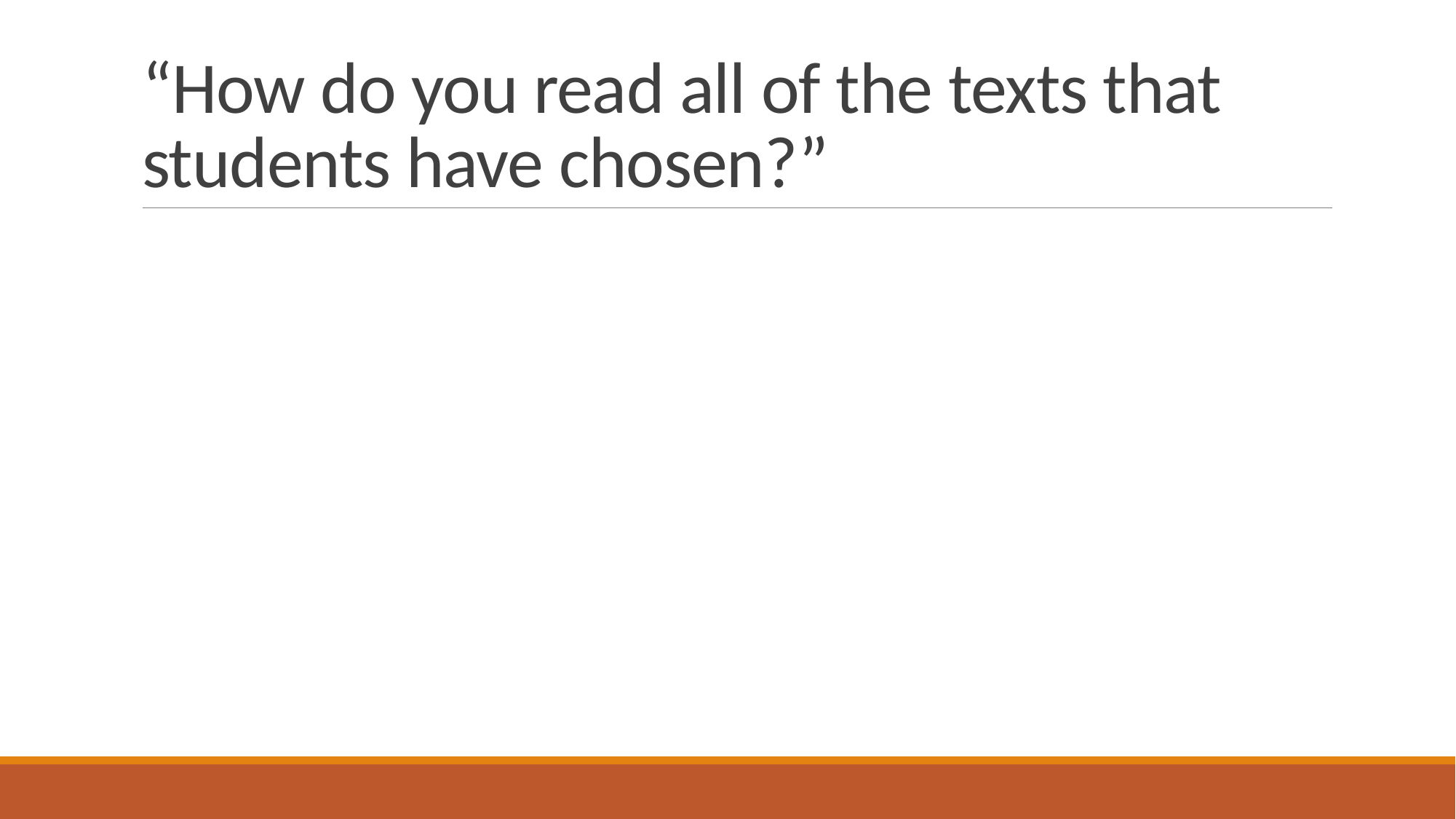

# “How do you read all of the texts that students have chosen?”